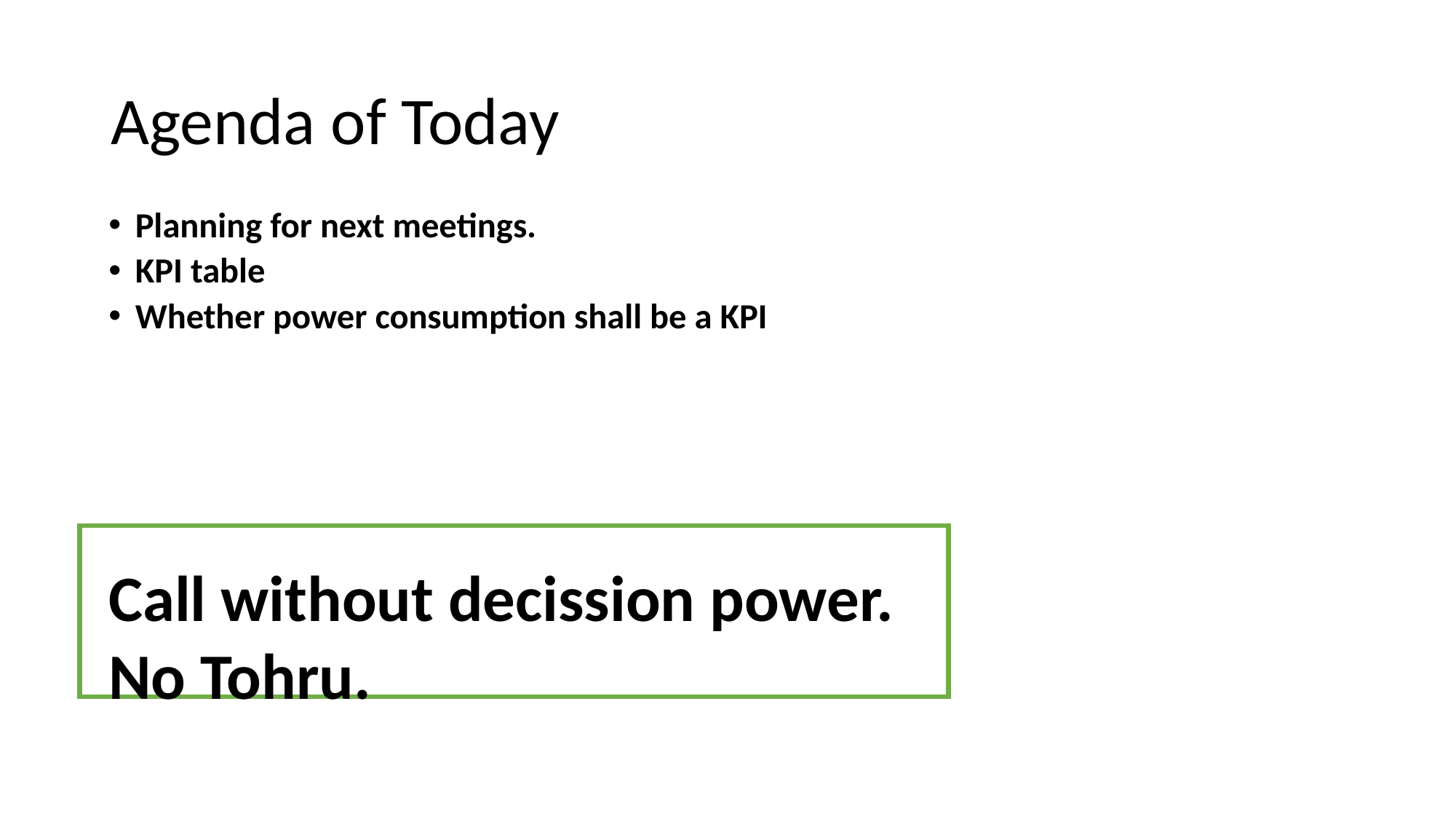

# Agenda of Today
Planning for next meetings.
KPI table
Whether power consumption shall be a KPI

Call without decission power.
No Tohru.